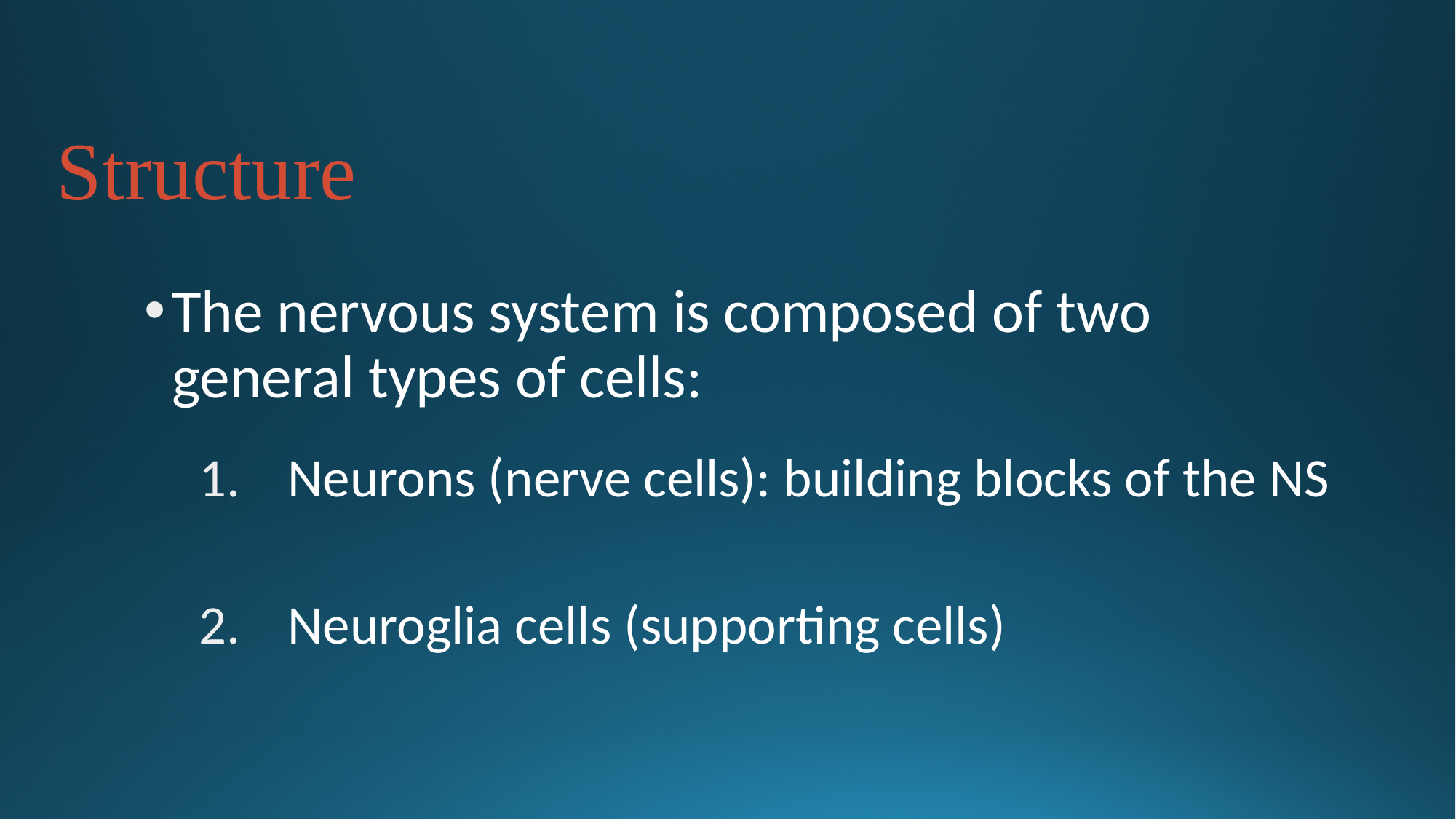

# Structure
The nervous system is composed of two general types of cells:

Neurons (nerve cells): building blocks of the NS

Neuroglia cells (supporting cells)